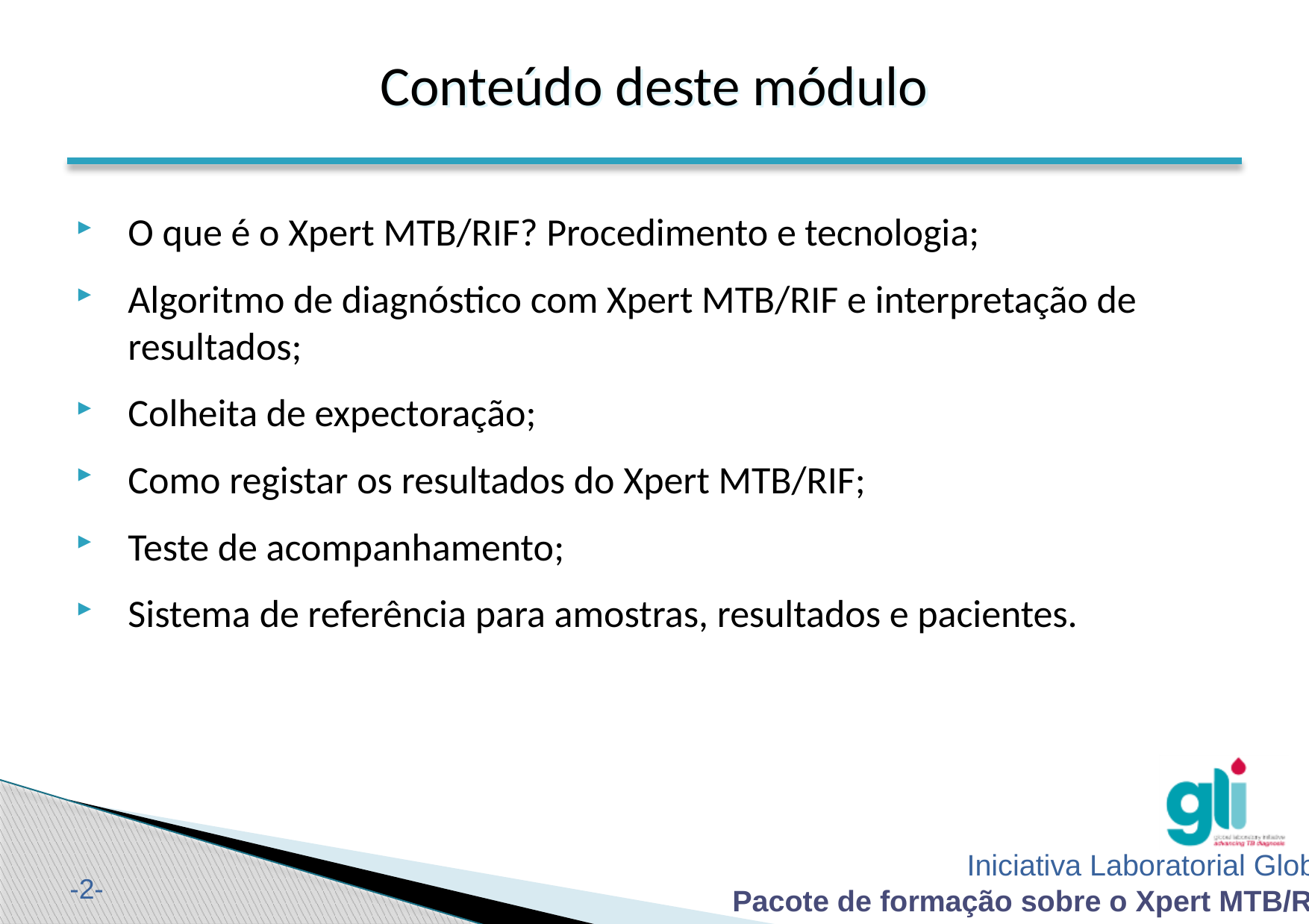

Conteúdo deste módulo
#
O que é o Xpert MTB/RIF? Procedimento e tecnologia;
Algoritmo de diagnóstico com Xpert MTB/RIF e interpretação de resultados;
Colheita de expectoração;
Como registar os resultados do Xpert MTB/RIF;
Teste de acompanhamento;
Sistema de referência para amostras, resultados e pacientes.